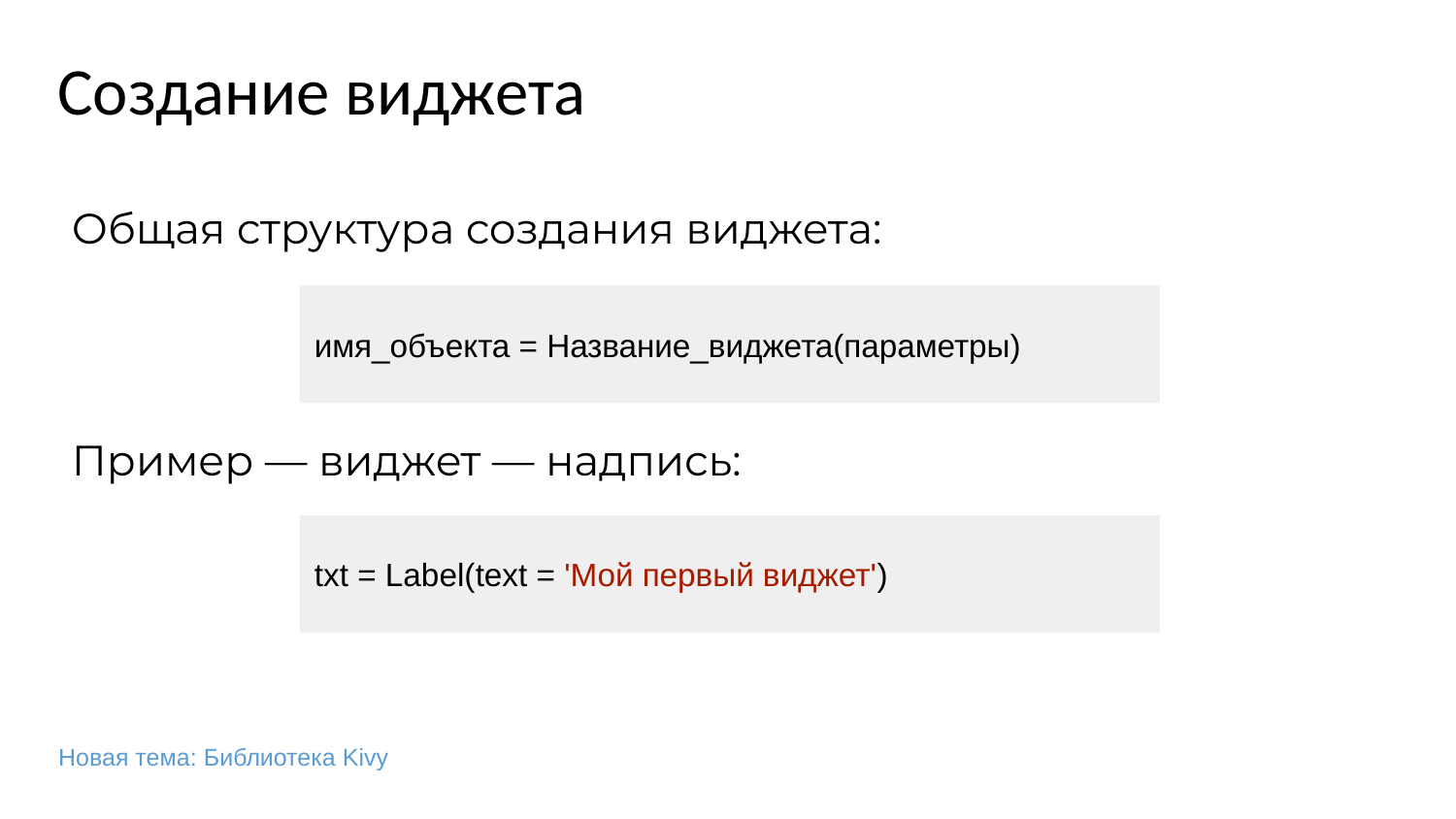

# Создание виджета
Общая структура создания виджета:
имя_объекта = Название_виджета(параметры)
Пример — виджет — надпись:
txt = Label(text = 'Мой первый виджет')
Новая тема: Библиотека Kivy